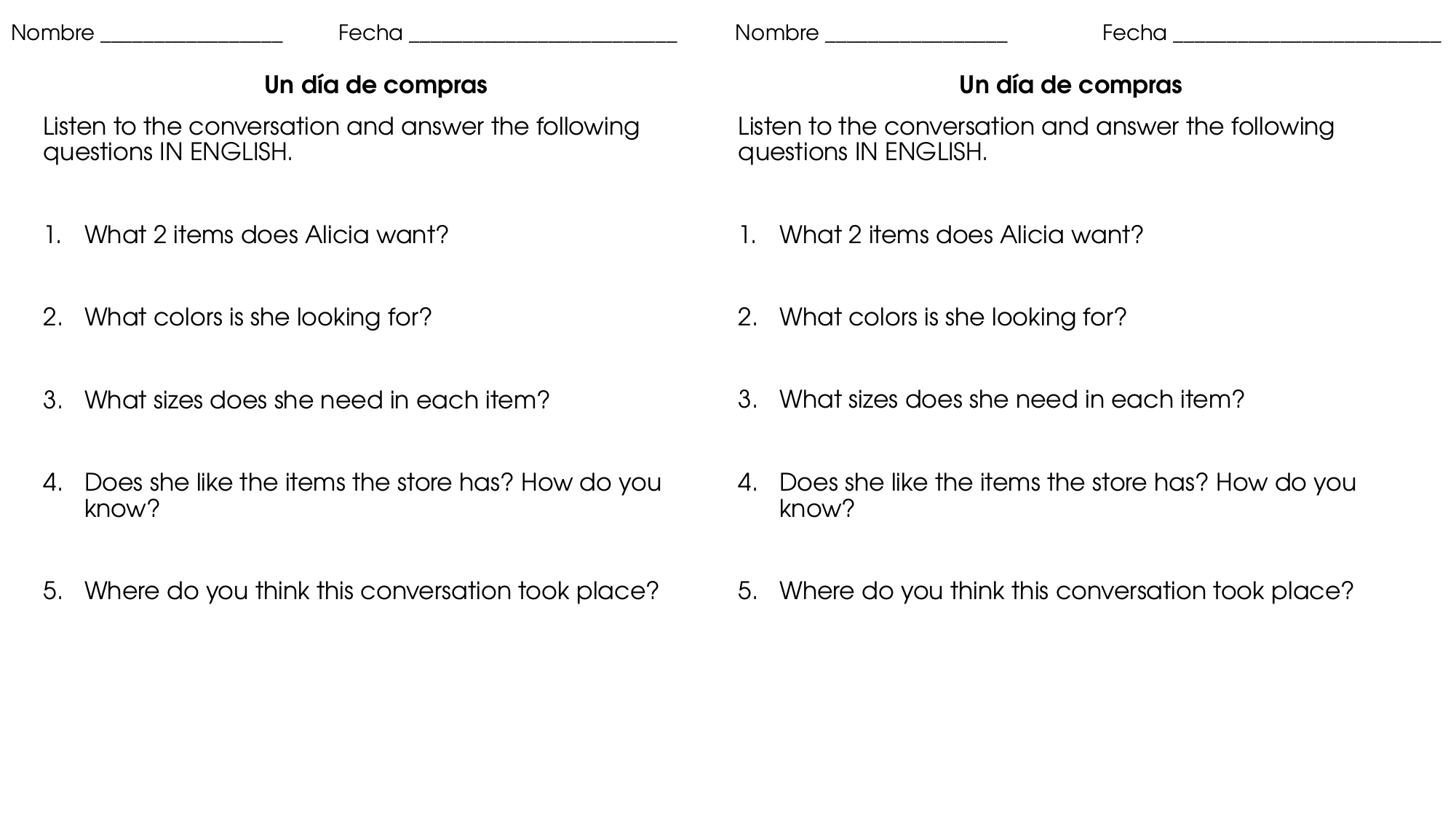

# Nombre _________________ 	Fecha _________________________          Nombre _________________ 	Fecha _________________________
Un día de compras
Listen to the conversation and answer the following questions IN ENGLISH.

What 2 items does Alicia want?

What colors is she looking for?

What sizes does she need in each item?

Does she like the items the store has? How do you know?

Where do you think this conversation took place?

Un día de compras
Listen to the conversation and answer the following questions IN ENGLISH.

What 2 items does Alicia want?

What colors is she looking for?

What sizes does she need in each item?

Does she like the items the store has? How do you know?

Where do you think this conversation took place?